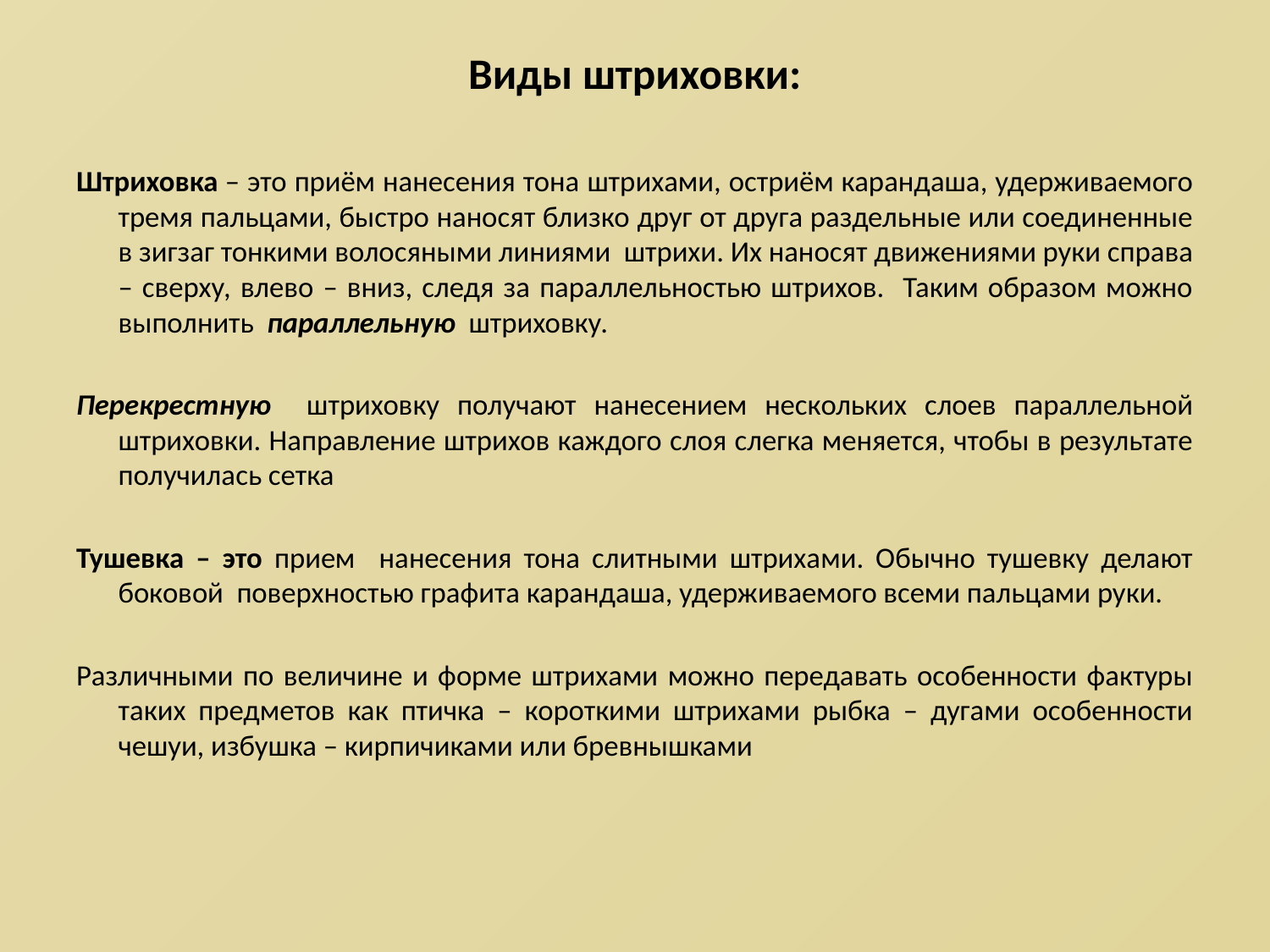

Виды штриховки:

Штриховка – это приём нанесения тона штрихами, остриём карандаша, удерживаемого тремя пальцами, быстро наносят близко друг от друга раздельные или соединенные в зигзаг тонкими волосяными линиями  штрихи. Их наносят движениями руки справа – сверху, влево – вниз, следя за параллельностью штрихов.  Таким образом можно выполнить  параллельную  штриховку.

Перекрестную  штриховку получают нанесением нескольких слоев параллельной штриховки. Направление штрихов каждого слоя слегка меняется, чтобы в результате получилась сетка

Тушевка – это прием  нанесения тона слитными штрихами. Обычно тушевку делают боковой  поверхностью графита карандаша, удерживаемого всеми пальцами руки.

Различными по величине и форме штрихами можно передавать особенности фактуры таких предметов как птичка – короткими штрихами рыбка – дугами особенности чешуи, избушка – кирпичиками или бревнышками